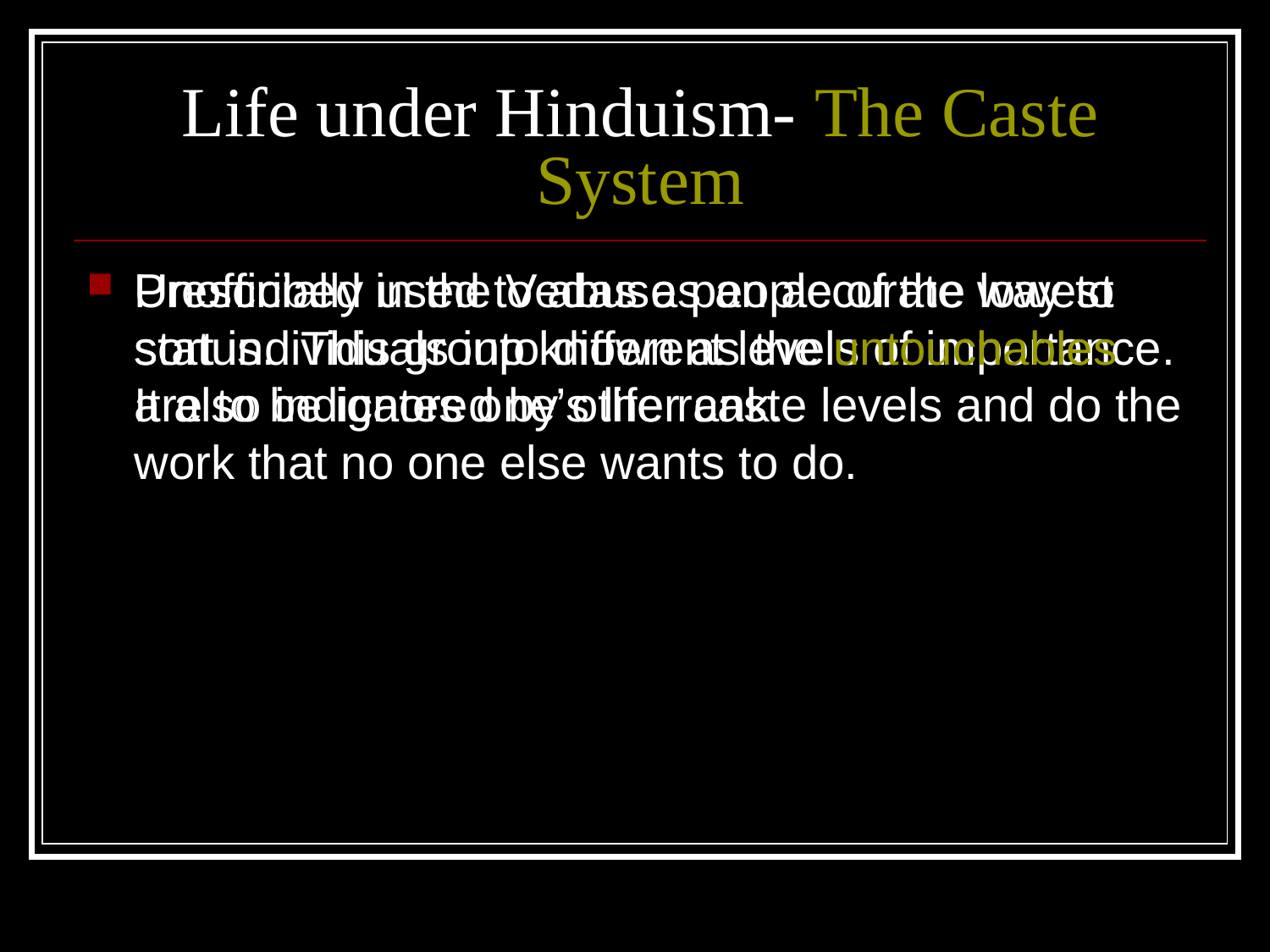

# Life under Hinduism- The Caste System
Prescribed in the Vedas as an accurate way to sort individuals into different levels of importance.  It also indicates one’s life rank.
Unofficially used to abuse people of the lowest status.  This group known as the untouchables are to be ignored by other caste levels and do the work that no one else wants to do.